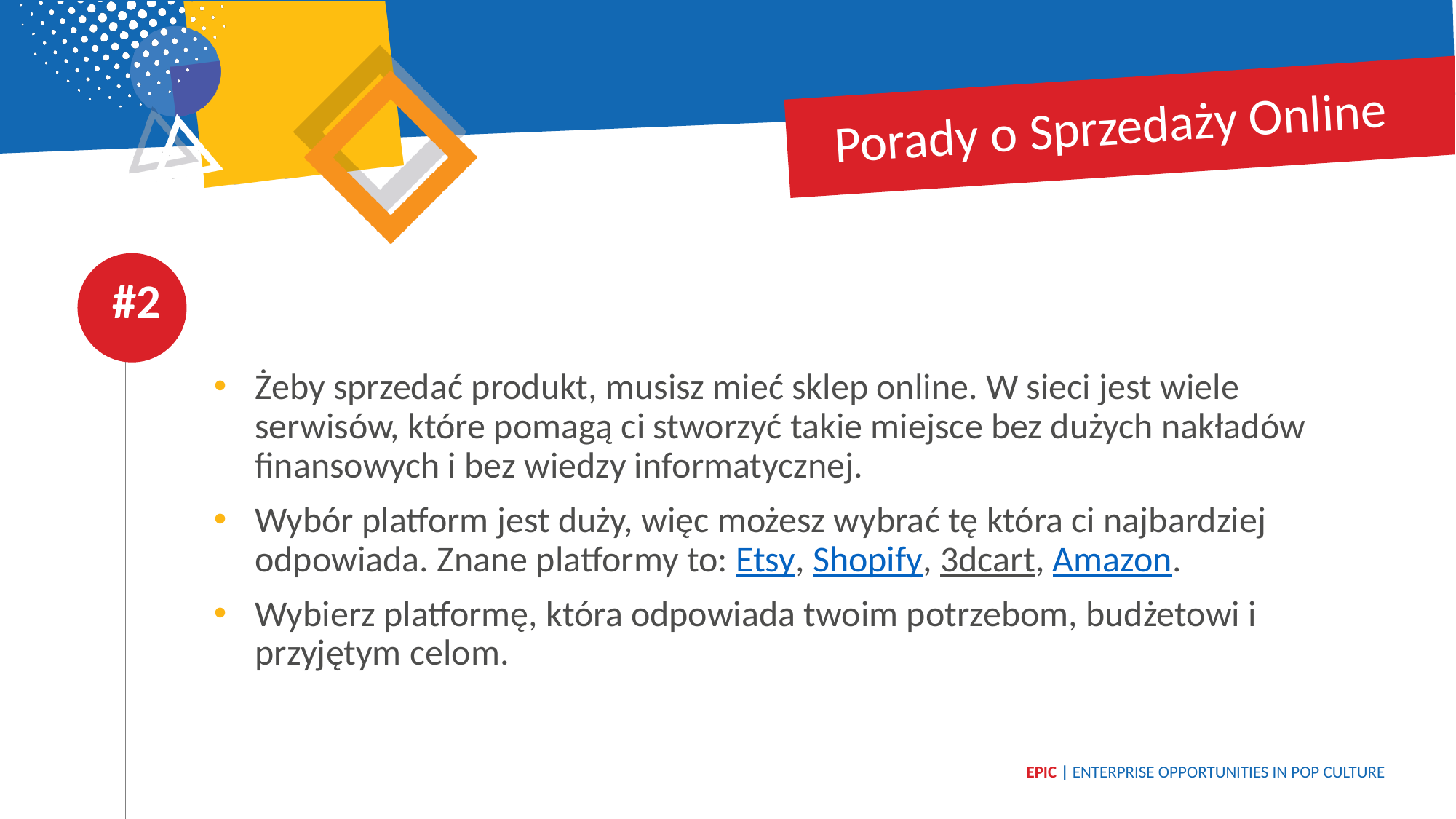

Porady o Sprzedaży Online

#2
Żeby sprzedać produkt, musisz mieć sklep online. W sieci jest wiele serwisów, które pomagą ci stworzyć takie miejsce bez dużych nakładów finansowych i bez wiedzy informatycznej.
Wybór platform jest duży, więc możesz wybrać tę która ci najbardziej odpowiada. Znane platformy to: Etsy, Shopify, 3dcart, Amazon.
Wybierz platformę, która odpowiada twoim potrzebom, budżetowi i przyjętym celom.